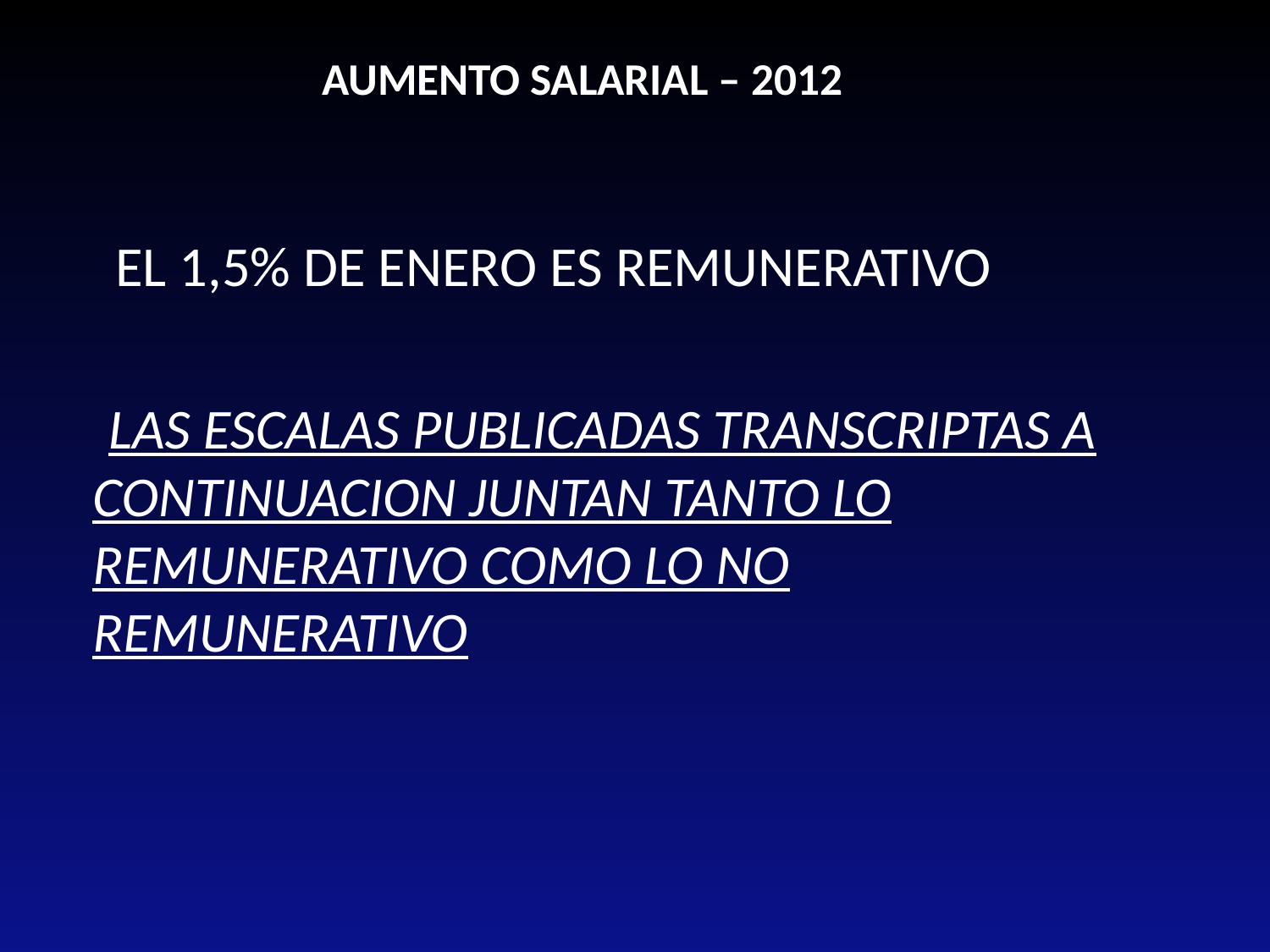

AUMENTO SALARIAL – 2012
    EL 1,5% DE ENERO ES REMUNERATIVO

     LAS ESCALAS PUBLICADAS TRANSCRIPTAS A CONTINUACION JUNTAN TANTO LO REMUNERATIVO COMO LO NO REMUNERATIVO